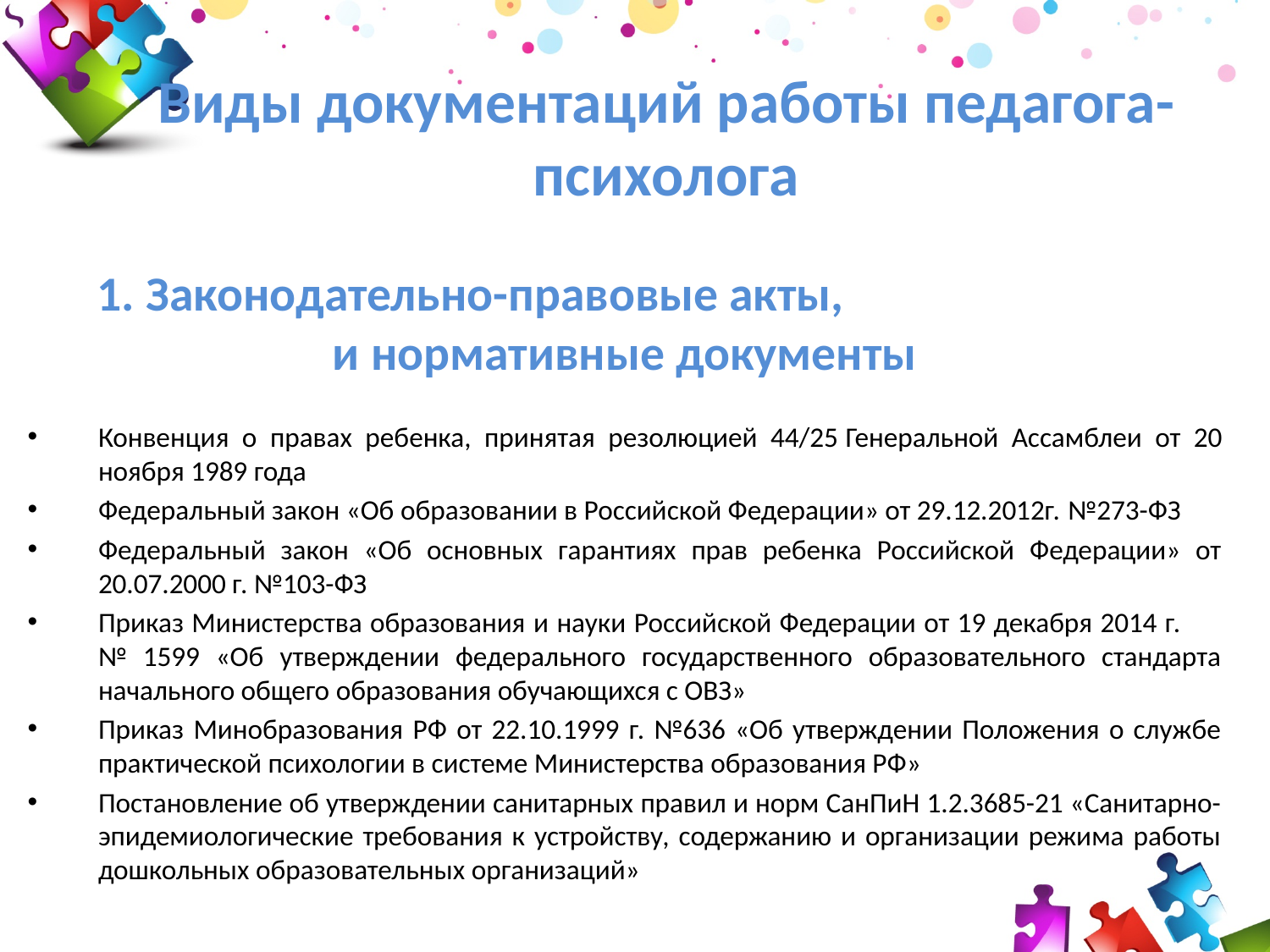

# Виды документаций работы педагога-психолога
      1. Законодательно-правовые акты,                                   и нормативные документы

Конвенция о правах ребенка, принятая резолюцией 44/25 Генеральной Ассамблеи от 20 ноября 1989 года
Федеральный закон «Об образовании в Российской Федерации» от 29.12.2012г. №273-ФЗ
Федеральный закон «Об основных гарантиях прав ребенка Российской Федерации» от 20.07.2000 г. №103-ФЗ
Приказ Министерства образования и науки Российской Федерации от 19 декабря 2014 г.      № 1599 «Об утверждении федерального государственного образовательного стандарта начального общего образования обучающихся с ОВЗ»
Приказ Минобразования РФ от 22.10.1999 г. №636 «Об утверждении Положения о службе практической психологии в системе Министерства образования РФ»
Постановление об утверждении санитарных правил и норм СанПиН 1.2.3685-21 «Санитарно-эпидемиологические требования к устройству, содержанию и организации режима работы дошкольных образовательных организаций»